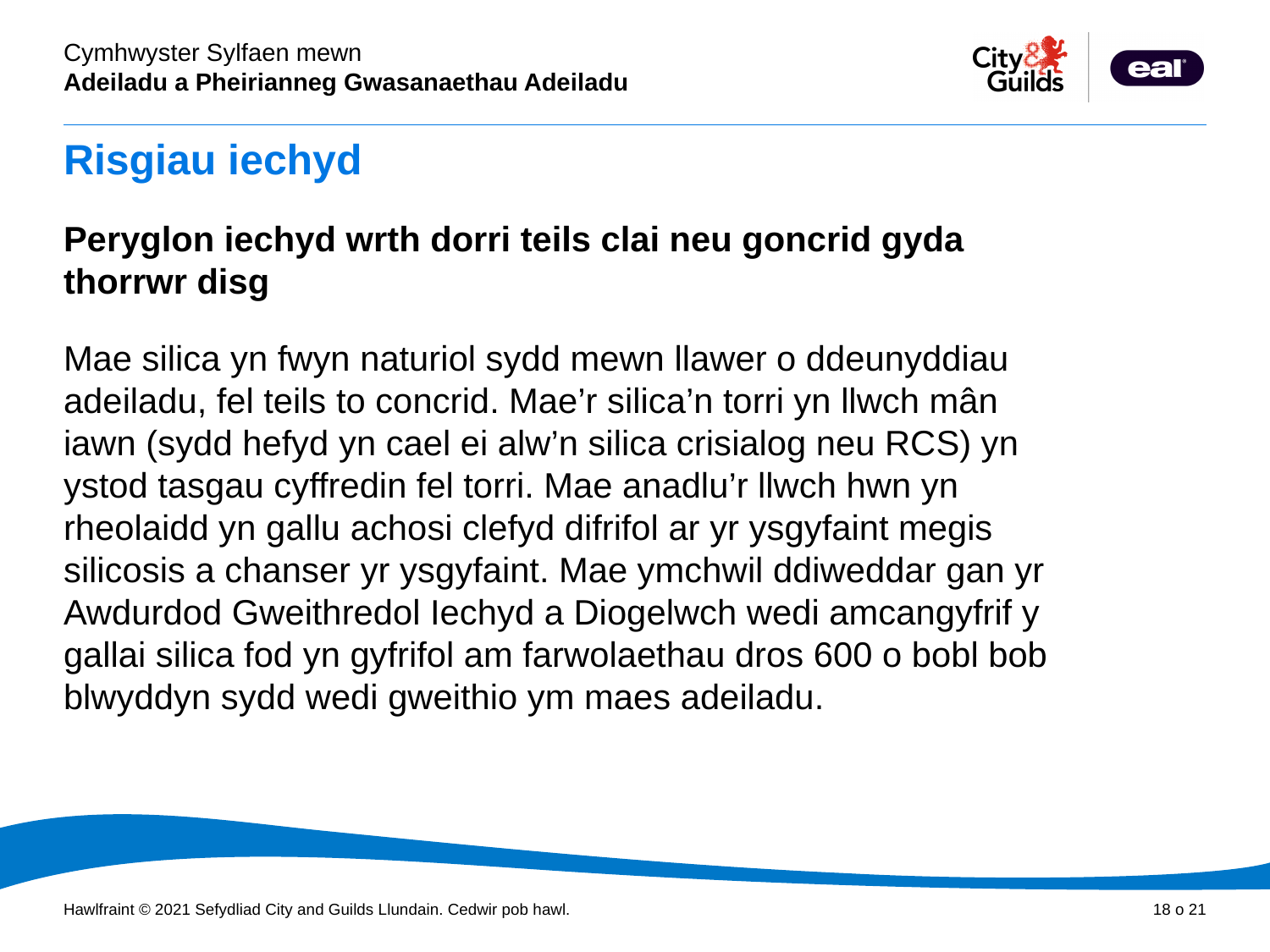

# Risgiau iechyd
Peryglon iechyd wrth dorri teils clai neu goncrid gyda thorrwr disg
Mae silica yn fwyn naturiol sydd mewn llawer o ddeunyddiau adeiladu, fel teils to concrid. Mae’r silica’n torri yn llwch mân iawn (sydd hefyd yn cael ei alw’n silica crisialog neu RCS) yn ystod tasgau cyffredin fel torri. Mae anadlu’r llwch hwn yn rheolaidd yn gallu achosi clefyd difrifol ar yr ysgyfaint megis silicosis a chanser yr ysgyfaint. Mae ymchwil ddiweddar gan yr Awdurdod Gweithredol Iechyd a Diogelwch wedi amcangyfrif y gallai silica fod yn gyfrifol am farwolaethau dros 600 o bobl bob blwyddyn sydd wedi gweithio ym maes adeiladu.